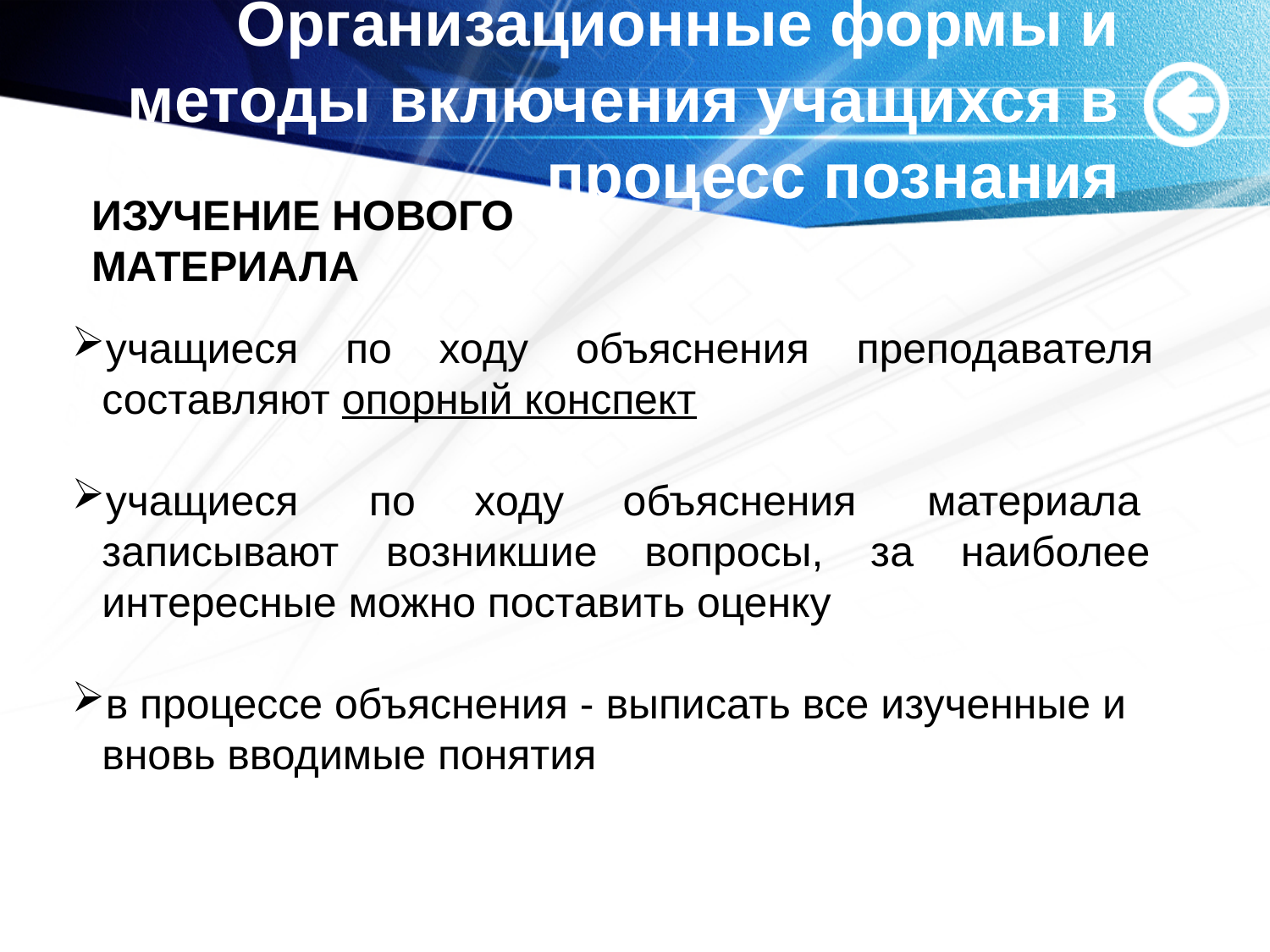

# Организационные формы и методы включения учащихся в процесс познания
Изучение нового материала
учащиеся    по    ходу    объяснения    преподавателя
составляют опорный конспект

учащиеся      по     ходу     объяснения      материала
записывают    возникшие    вопросы,    за    наиболее
интересные можно поставить оценку

в процессе объяснения - выписать все изученные и
вновь вводимые понятия